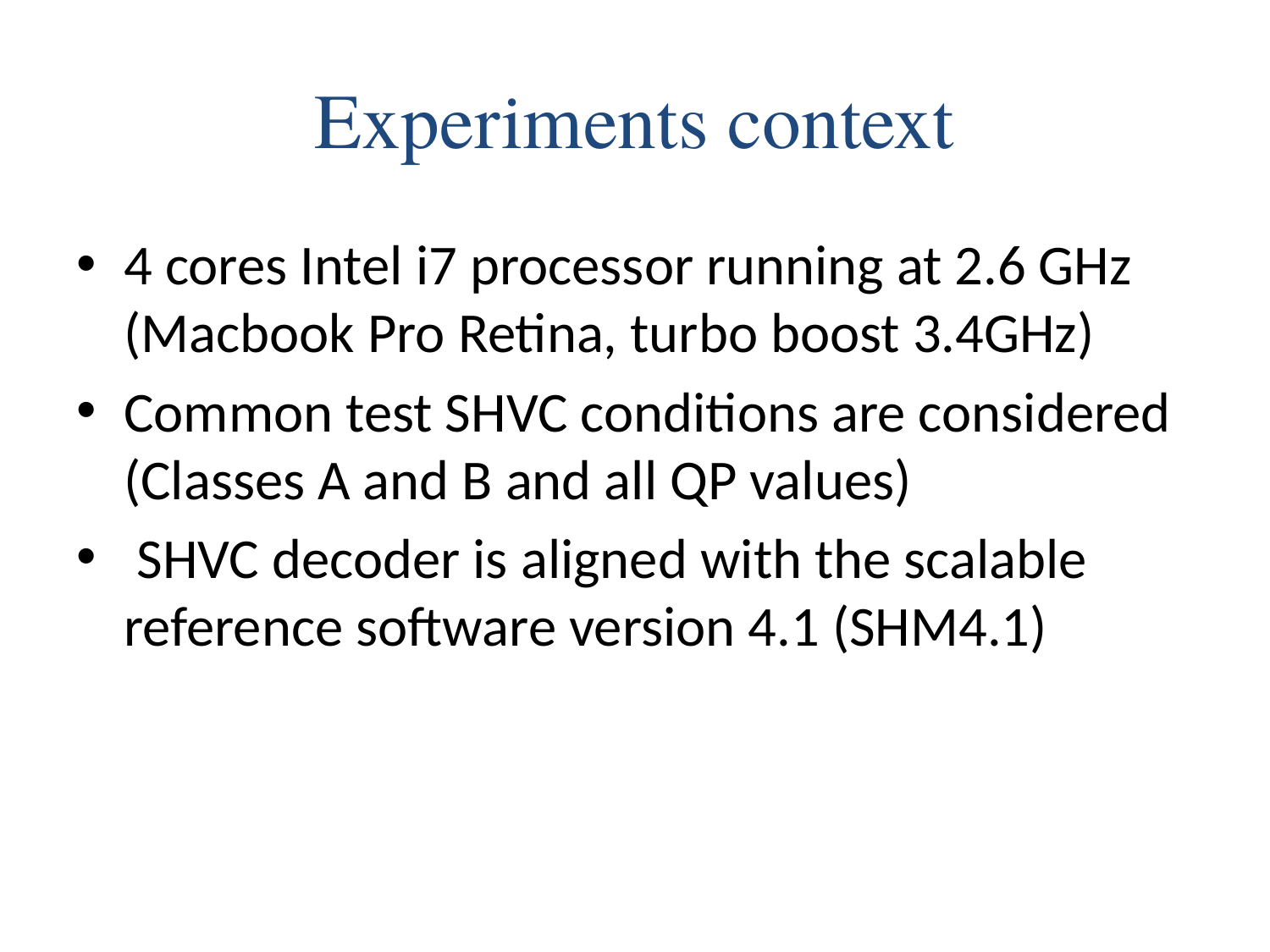

# Experiments context
4 cores Intel i7 processor running at 2.6 GHz (Macbook Pro Retina, turbo boost 3.4GHz)
Common test SHVC conditions are considered (Classes A and B and all QP values)
 SHVC decoder is aligned with the scalable reference software version 4.1 (SHM4.1)